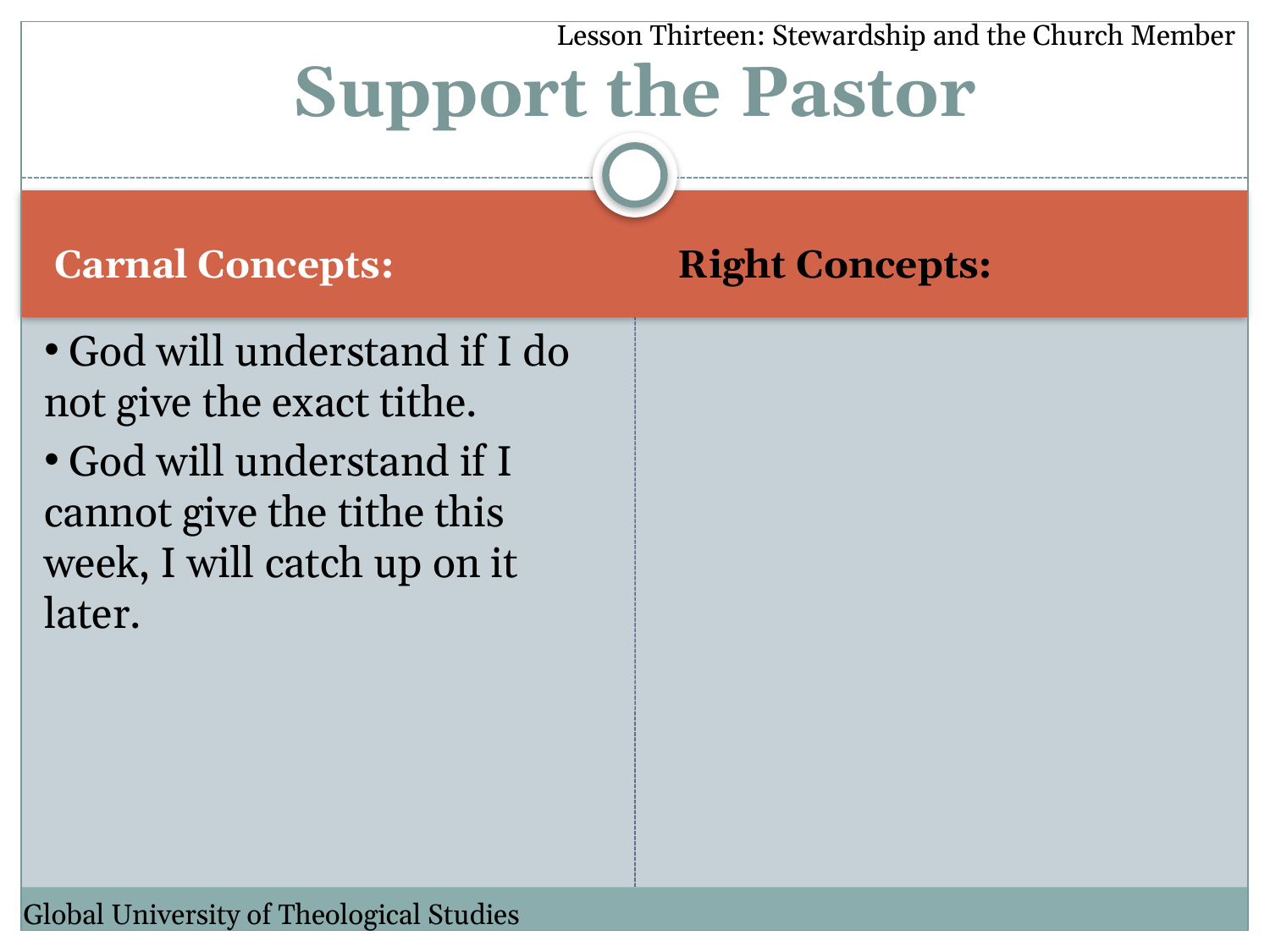

Lesson Thirteen: Stewardship and the Church Member
# Support the Pastor
Carnal Concepts:
Right Concepts:
 God will understand if I do not give the exact tithe.
 God will understand if I cannot give the tithe this week, I will catch up on it later.
Global University of Theological Studies